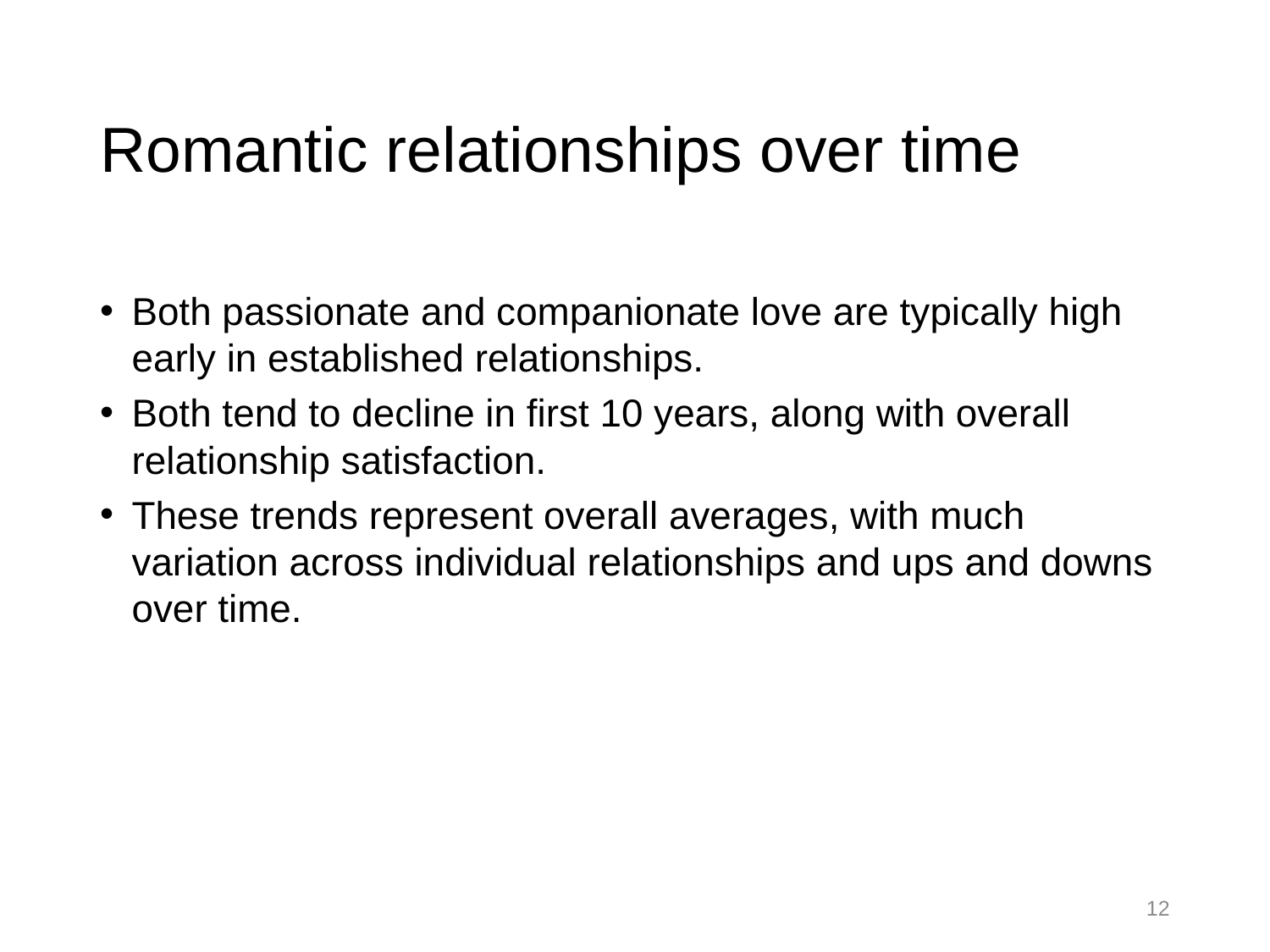

# Romantic relationships over time
Both passionate and companionate love are typically high early in established relationships.
Both tend to decline in first 10 years, along with overall relationship satisfaction.
These trends represent overall averages, with much variation across individual relationships and ups and downs over time.
12